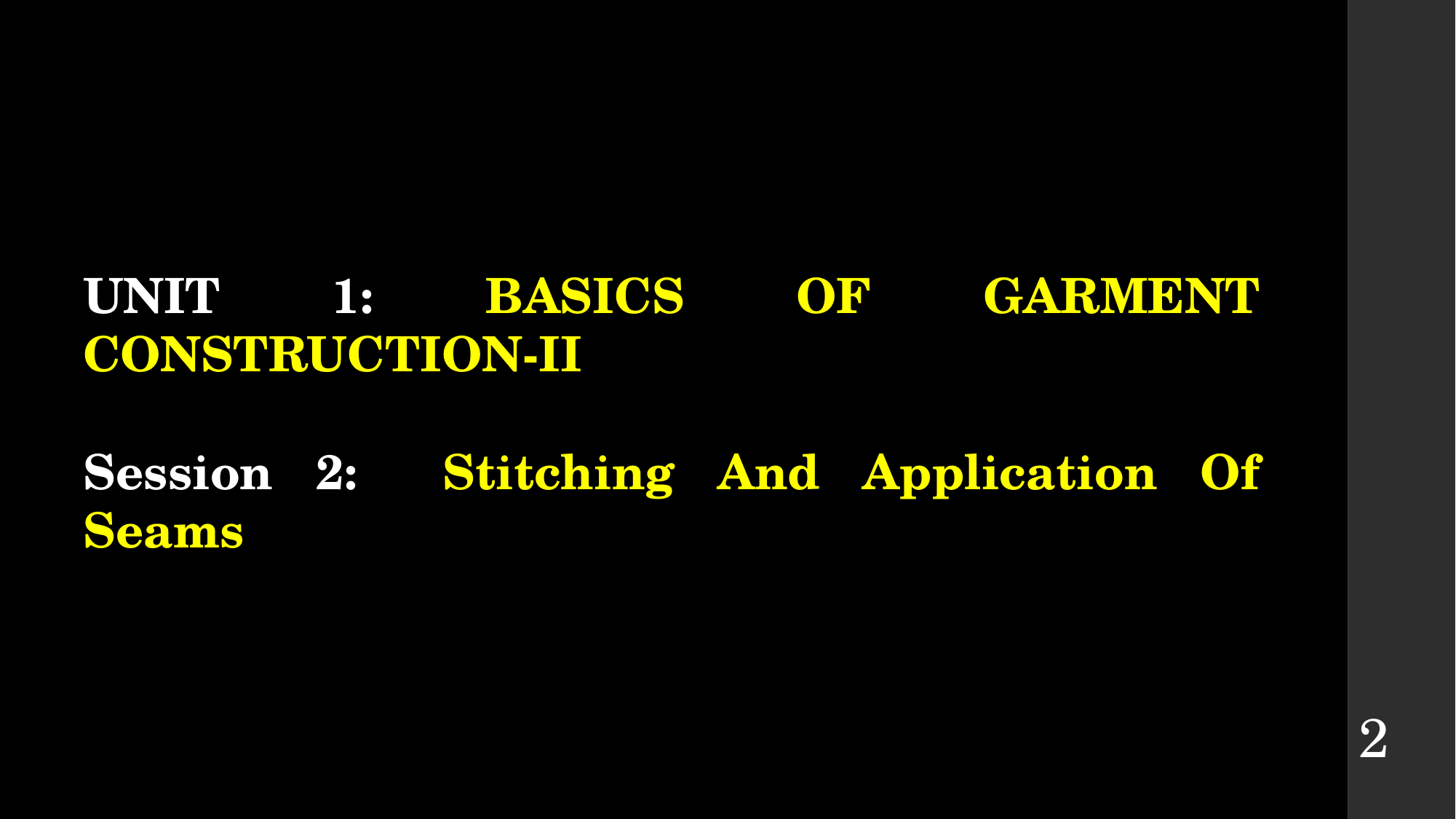

UNIT 1: BASICS OF GARMENT CONSTRUCTION-II

Session 2:  Stitching And Application Of Seams
2